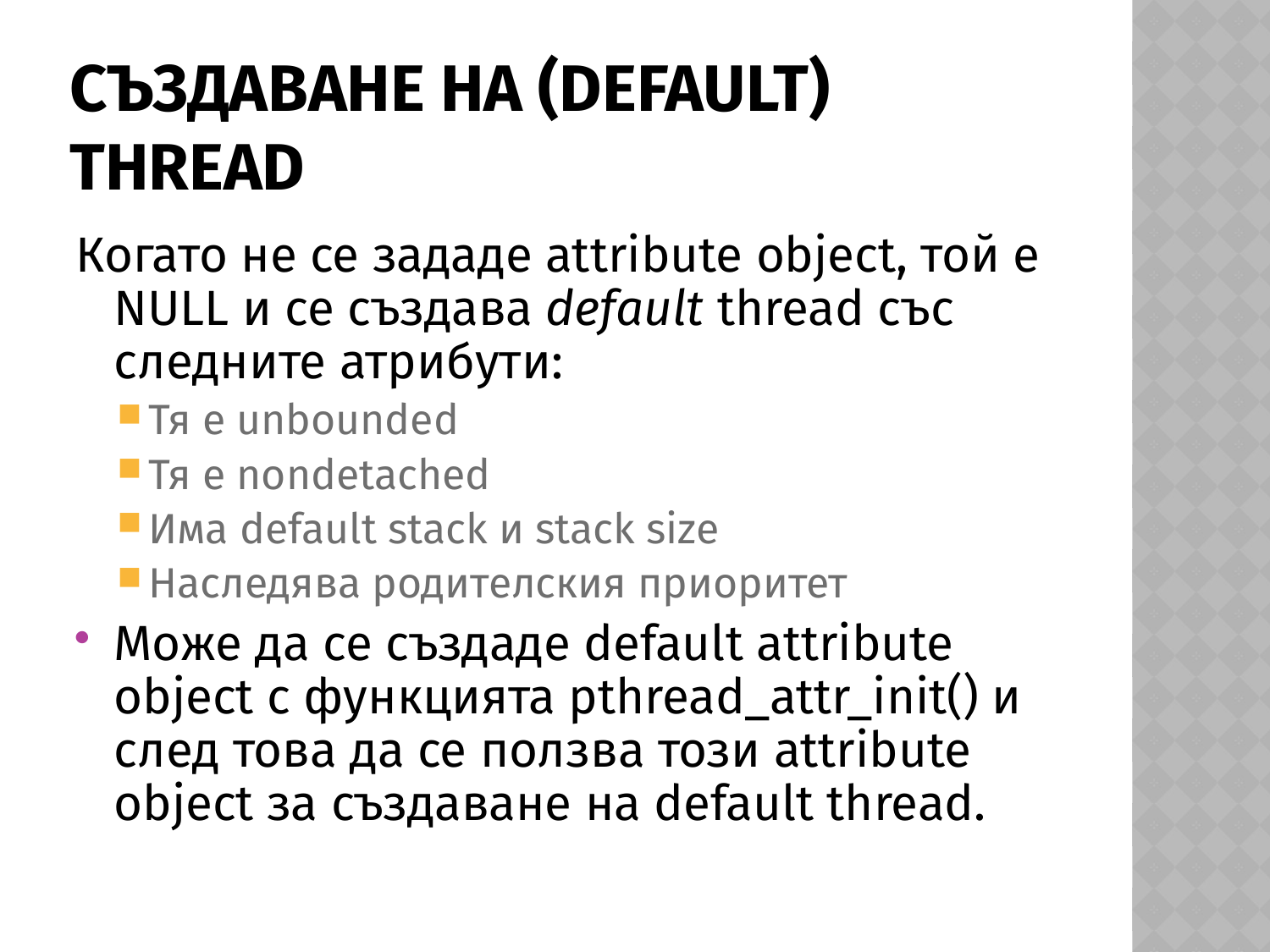

# Създаване на (Default) Thread
Когато не се зададе attribute object, той е NULL и се създава default thread със следните атрибути:
Тя е unbounded
Тя е nondetached
Има default stack и stack size
Наследява родителския приоритет
Може да се създаде default attribute object с функцията pthread_attr_init() и след това да се ползва този attribute object за създаване на default thread.